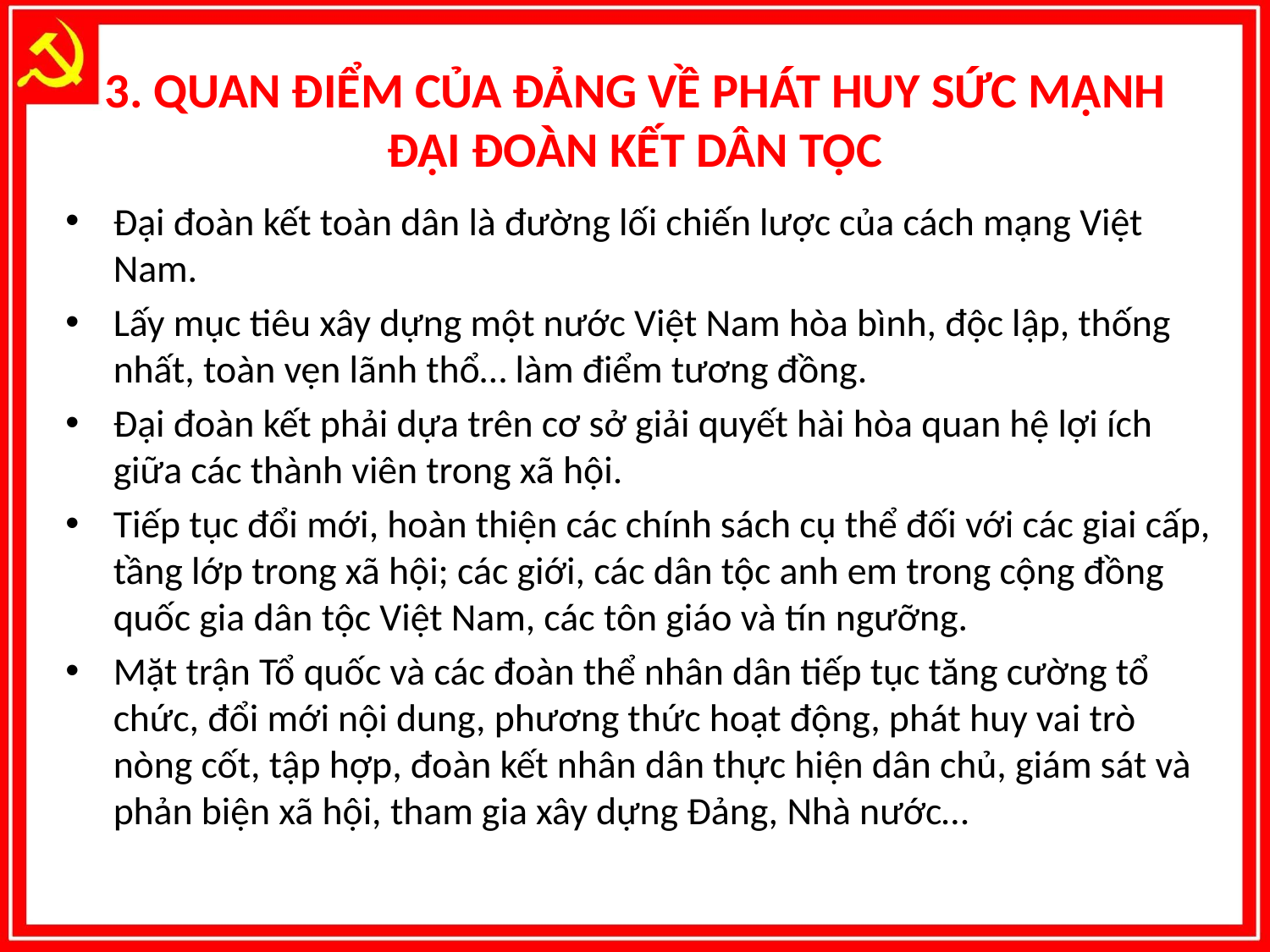

# 3. QUAN ĐIỂM CỦA ĐẢNG VỀ PHÁT HUY SỨC MẠNH ĐẠI ĐOÀN KẾT DÂN TỘC
Đại đoàn kết toàn dân là đường lối chiến lược của cách mạng Việt Nam.
Lấy mục tiêu xây dựng một nước Việt Nam hòa bình, độc lập, thống nhất, toàn vẹn lãnh thổ… làm điểm tương đồng.
Đại đoàn kết phải dựa trên cơ sở giải quyết hài hòa quan hệ lợi ích giữa các thành viên trong xã hội.
Tiếp tục đổi mới, hoàn thiện các chính sách cụ thể đối với các giai cấp, tầng lớp trong xã hội; các giới, các dân tộc anh em trong cộng đồng quốc gia dân tộc Việt Nam, các tôn giáo và tín ngưỡng.
Mặt trận Tổ quốc và các đoàn thể nhân dân tiếp tục tăng cường tổ chức, đổi mới nội dung, phương thức hoạt động, phát huy vai trò nòng cốt, tập hợp, đoàn kết nhân dân thực hiện dân chủ, giám sát và phản biện xã hội, tham gia xây dựng Đảng, Nhà nước…